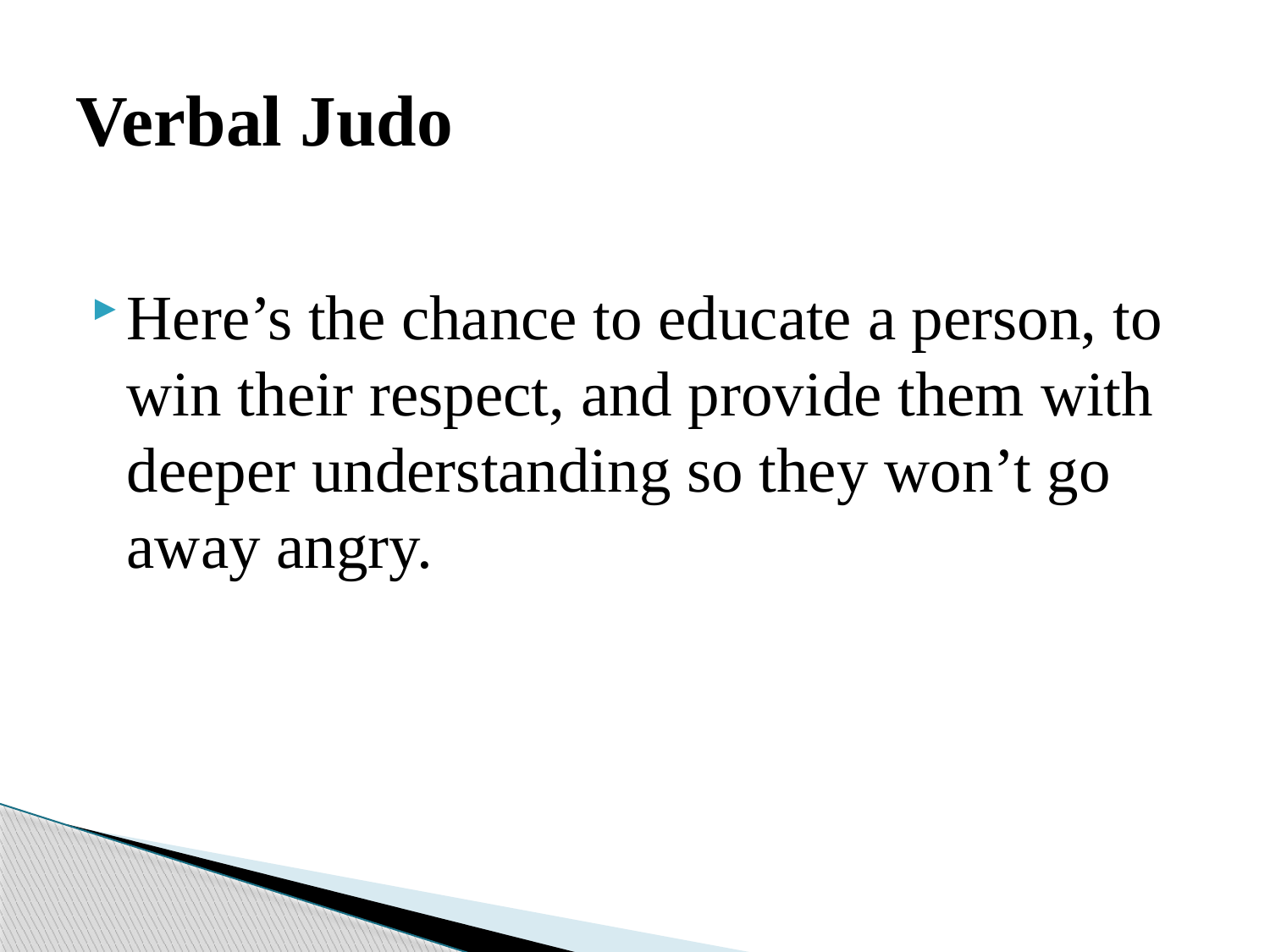

# Verbal Judo

Here’s the chance to educate a person, to win their respect, and provide them with deeper understanding so they won’t go away angry.